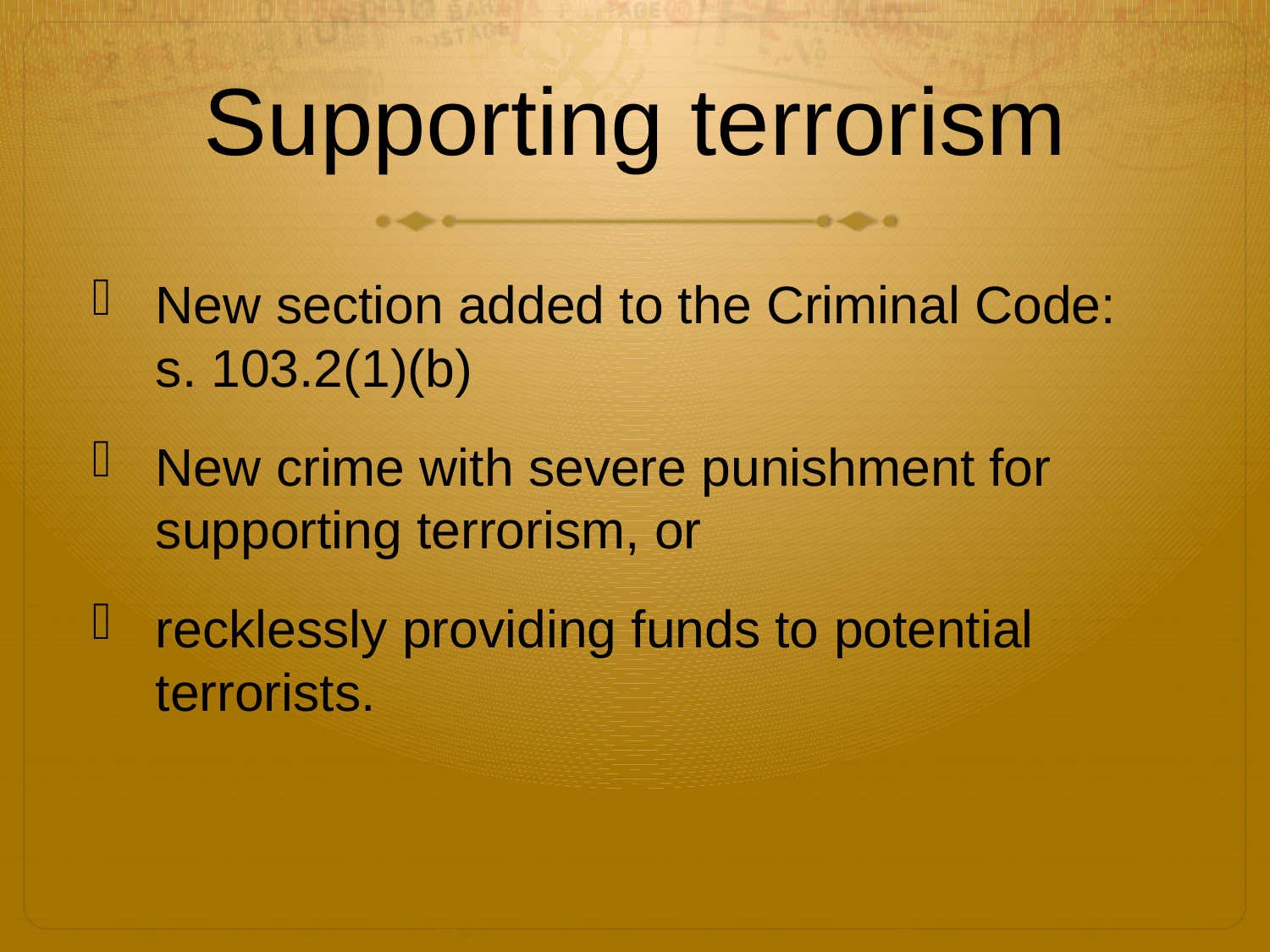

# Supporting terrorism
New section added to the Criminal Code:     s. 103.2(1)(b)
New crime with severe punishment for supporting terrorism, or
recklessly providing funds to potential terrorists.